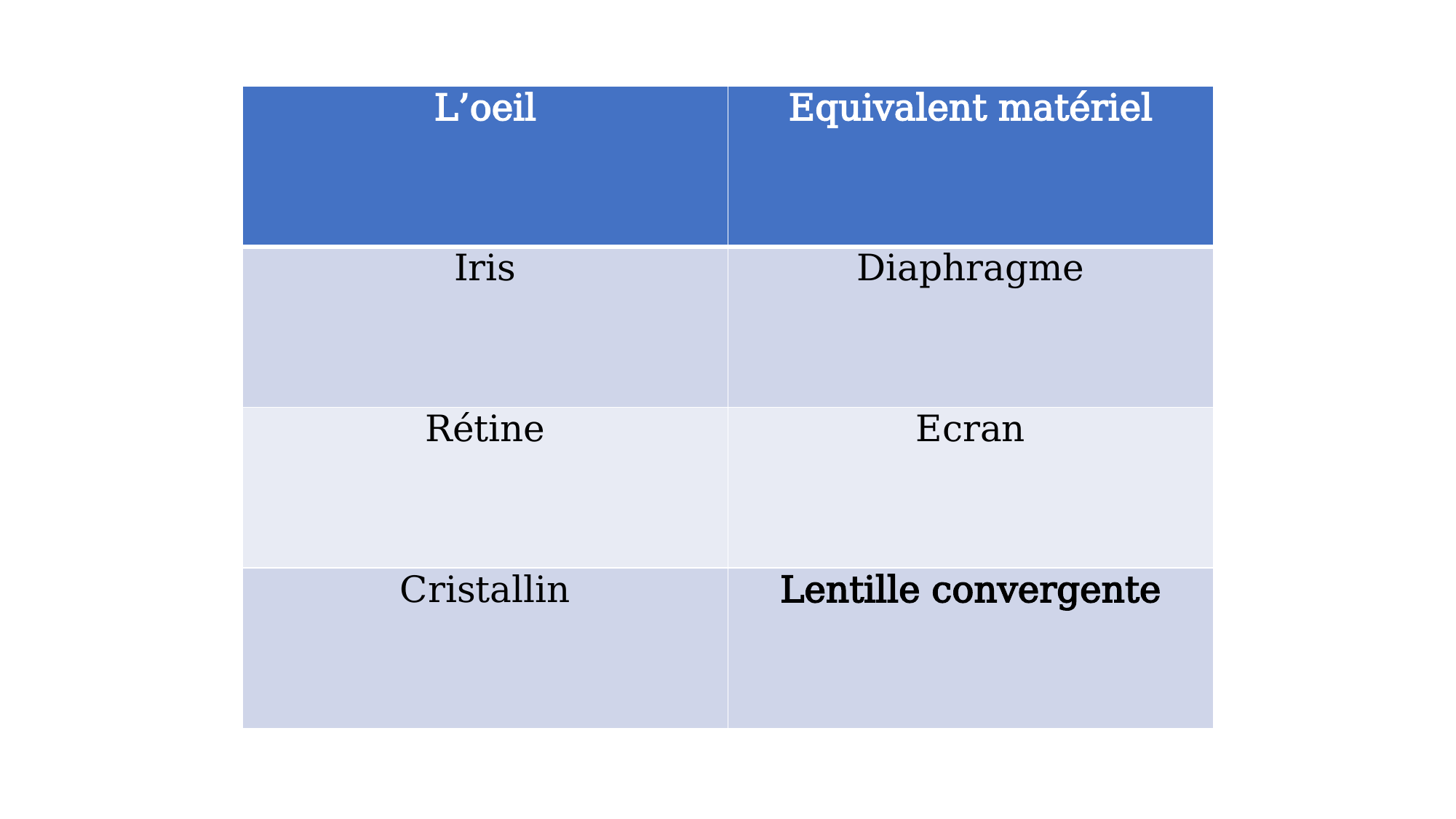

| L’oeil | Equivalent matériel |
| --- | --- |
| Iris | Diaphragme |
| Rétine | Ecran |
| Cristallin | Lentille convergente |